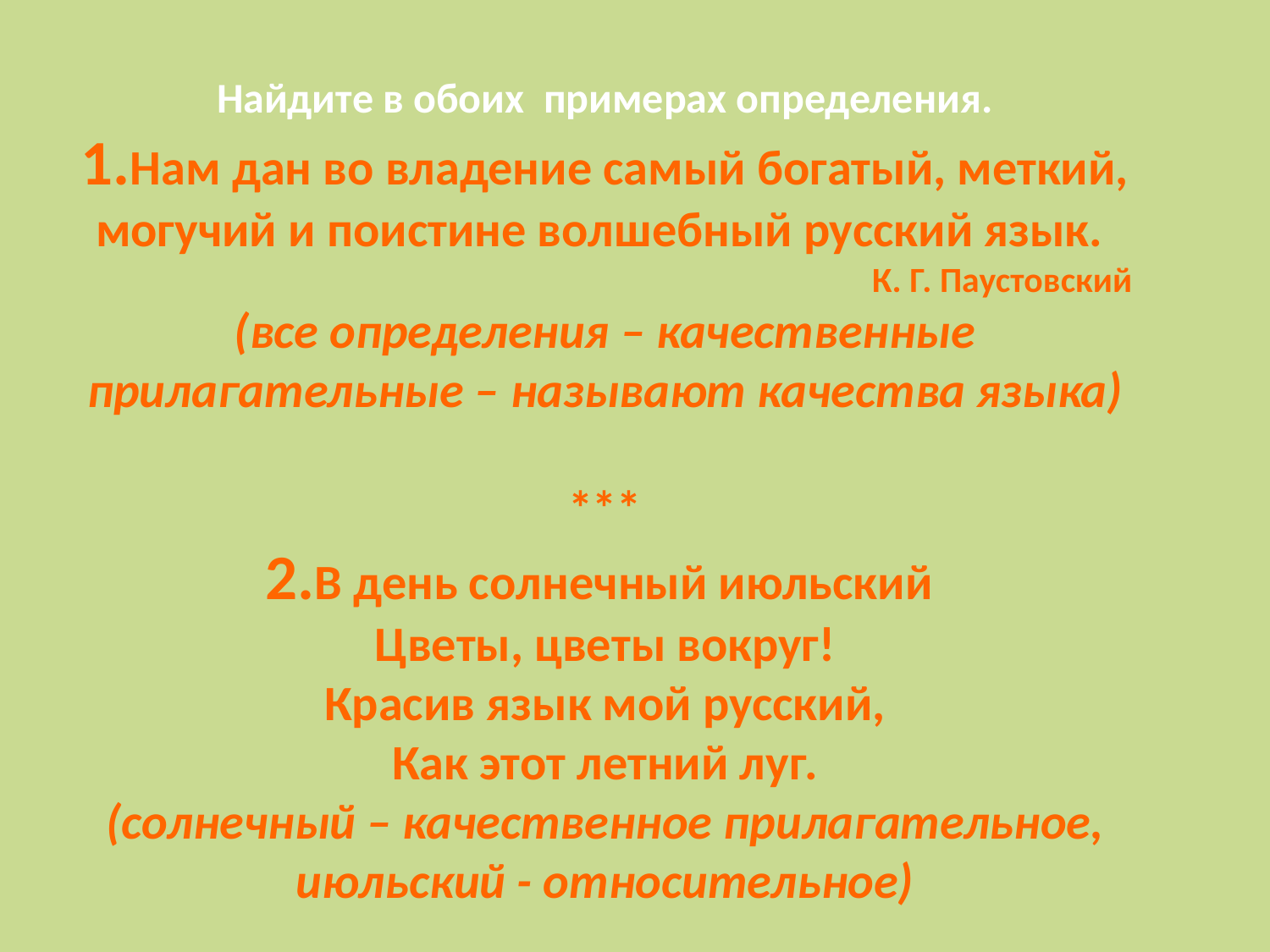

Найдите в обоих  примерах определения.
1.Нам дан во владение самый богатый, меткий, могучий и поистине волшебный русский язык.
К. Г. Паустовский
(все определения – качественные прилагательные – называют качества языка)

***
2.В день солнечный июльский
Цветы, цветы вокруг!
Красив язык мой русский,
Как этот летний луг.
(солнечный – качественное прилагательное, июльский - относительное)